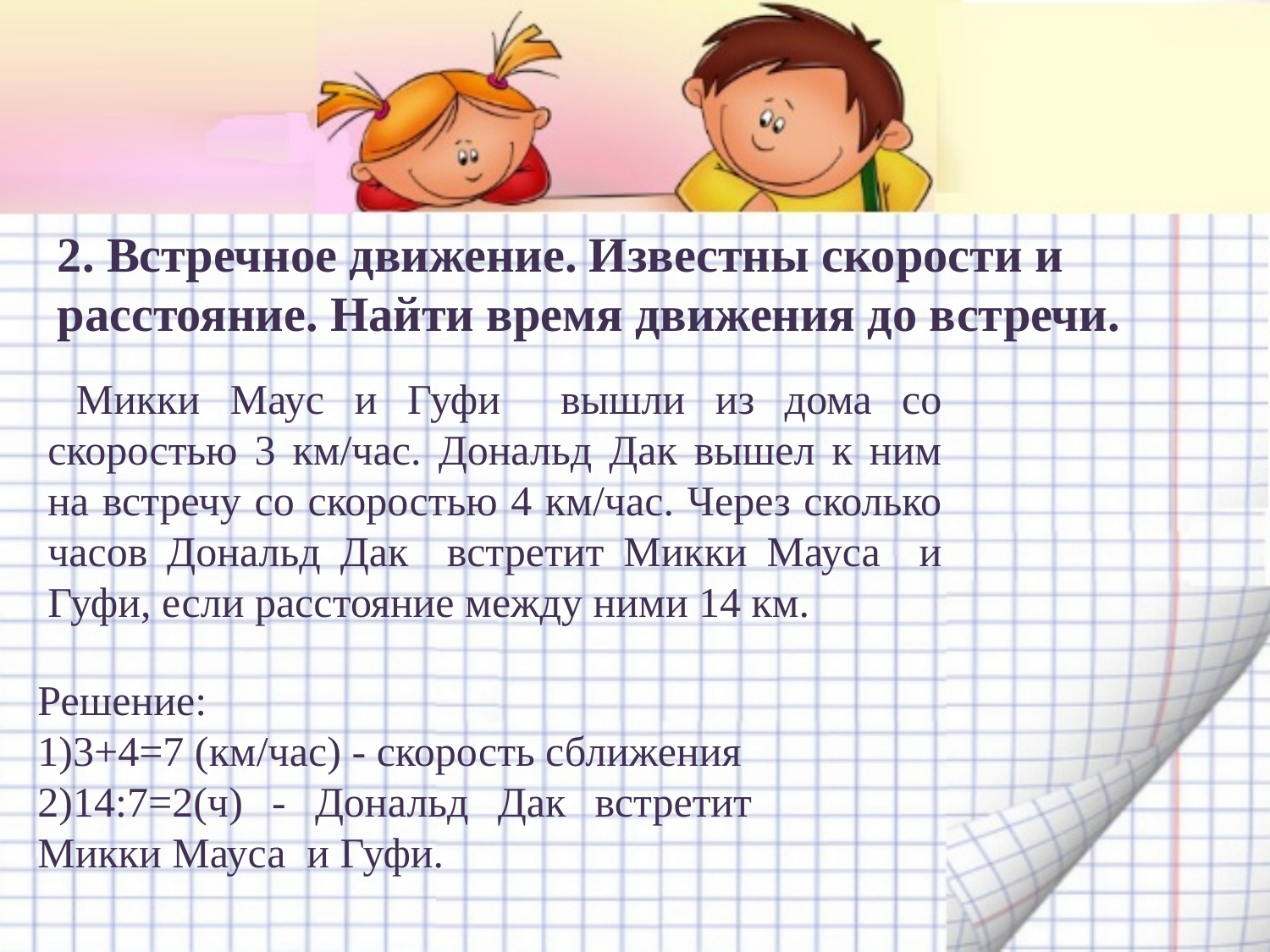

2. Встречное движение. Известны скорости и расстояние. Найти время движения до встречи.
 Микки Маус и Гуфи  вышли из дома со скоростью 3 км/час. Дональд Дак вышел к ним на встречу со скоростью 4 км/час. Через сколько часов Дональд Дак  встретит Микки Мауса  и Гуфи, если расстояние между ними 14 км.
Решение:
1)3+4=7 (км/час) - скорость сближения
2)14:7=2(ч) - Дональд Дак встретит Микки Мауса  и Гуфи.